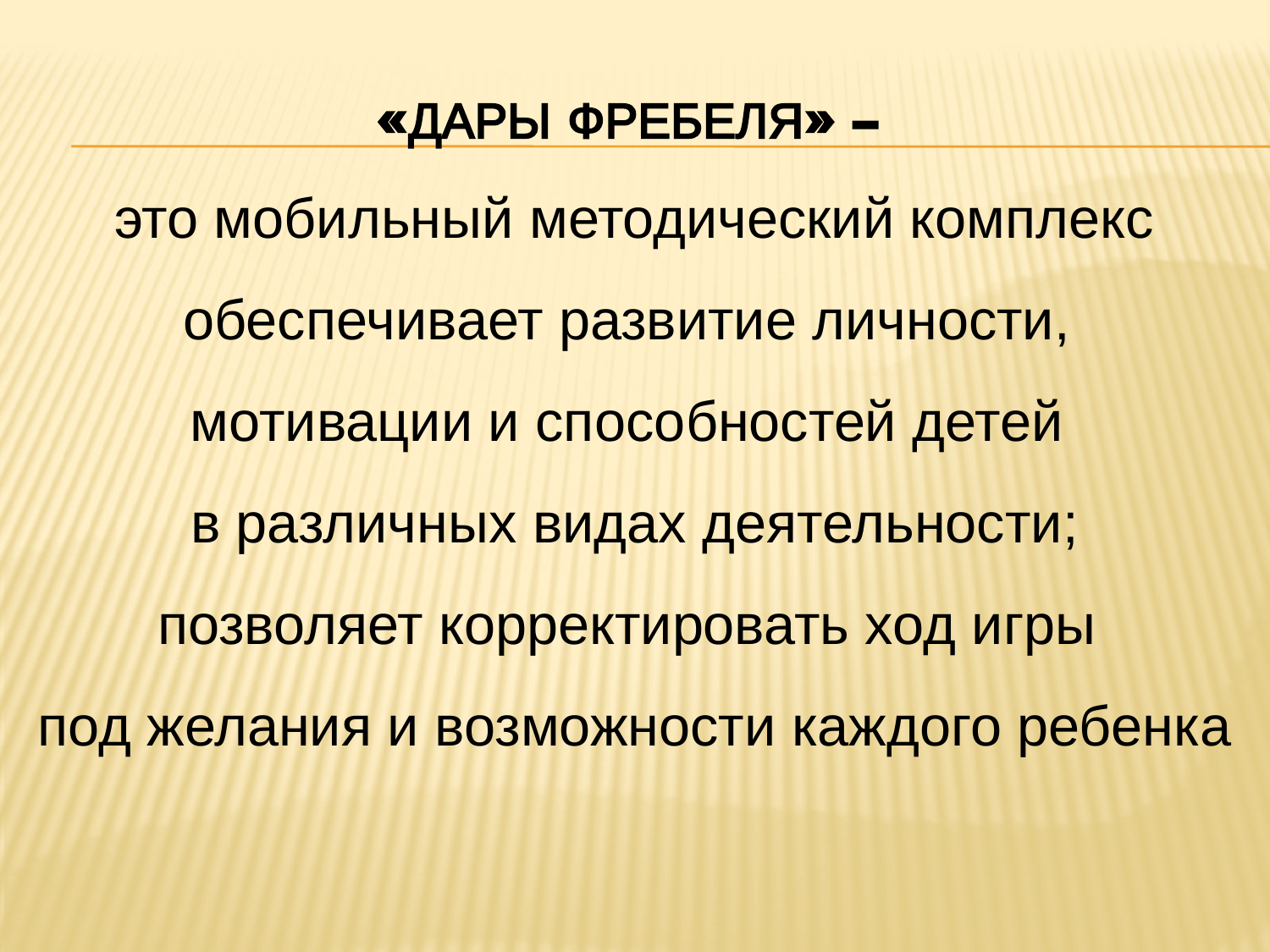

«ДАРЫ ФРЕБЕЛЯ» –
это мобильный методический комплекс
обеспечивает развитие личности,
мотивации и способностей детей
в различных видах деятельности;
позволяет корректировать ход игры
под желания и возможности каждого ребенка